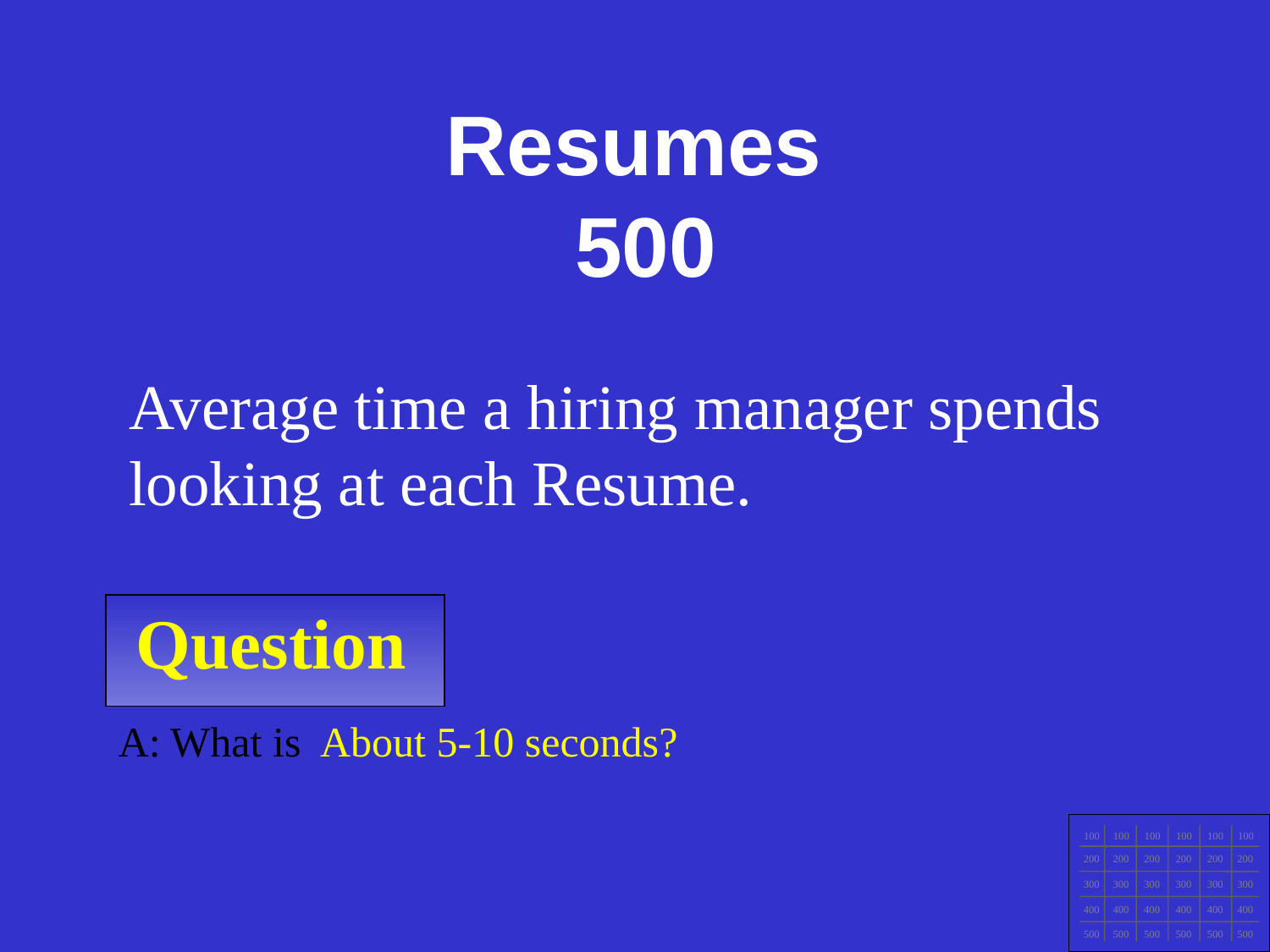

Resumes
500
Average time a hiring manager spends looking at each Resume.
Question

A: What is  About 5-10 seconds?

100
100
100
100
100
100

200
200
200
200
200
200

300
300
300
300
300
300

400
400
400
400
400
400

500
500
500
500
500
500